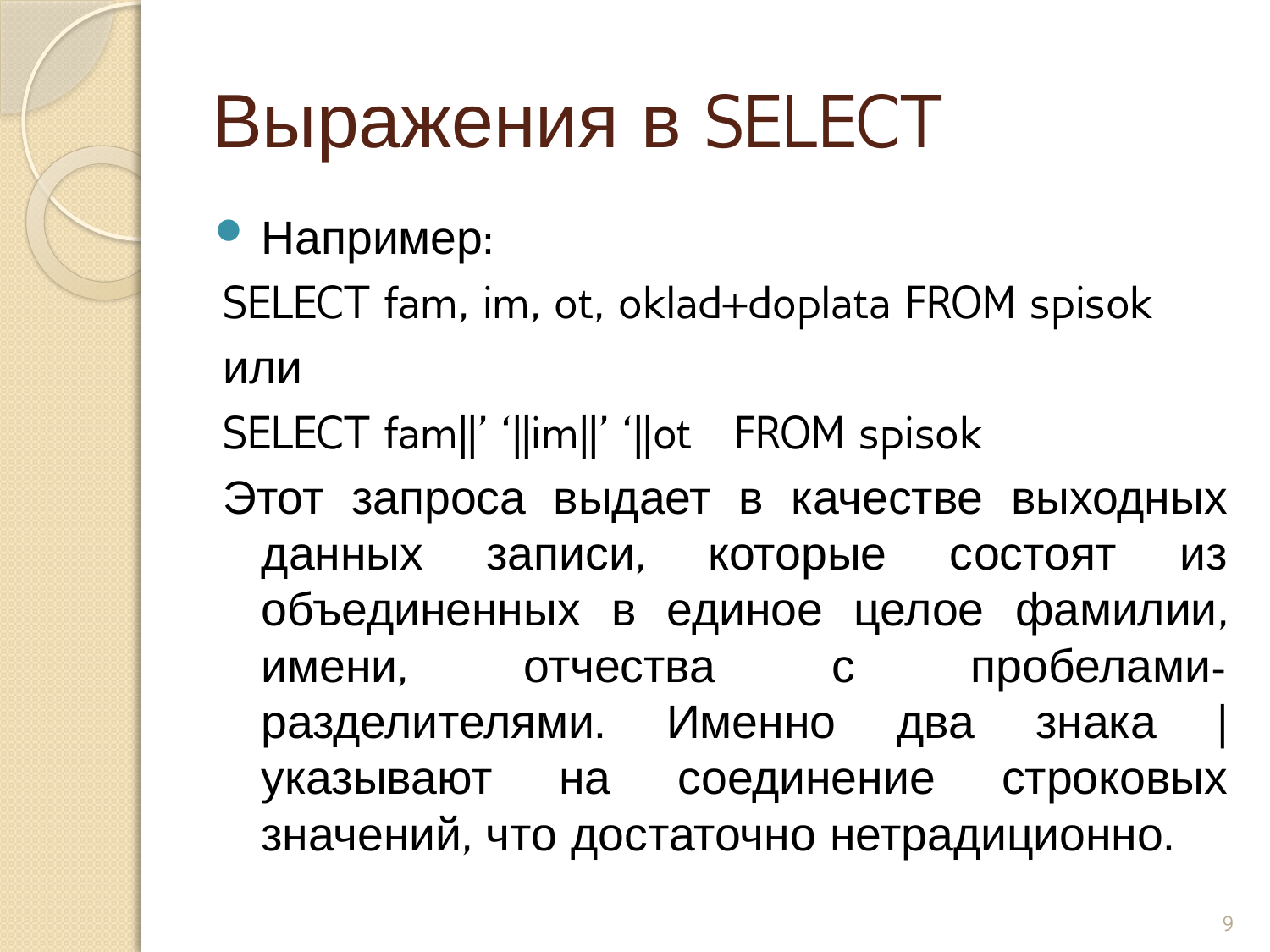

# Выражения в SELECT
Например:
SELECT fam, im, ot, oklad+doplata FROM spisok
или
SELECT fam||’ ‘||im||’ ‘||ot   FROM spisok
Этот запроса выдает в качестве выходных данных записи, которые состоят из объединенных в единое целое фамилии, имени, отчества с пробелами-разделителями. Именно два знака | указывают на соединение строковых значений, что достаточно нетрадиционно.

9